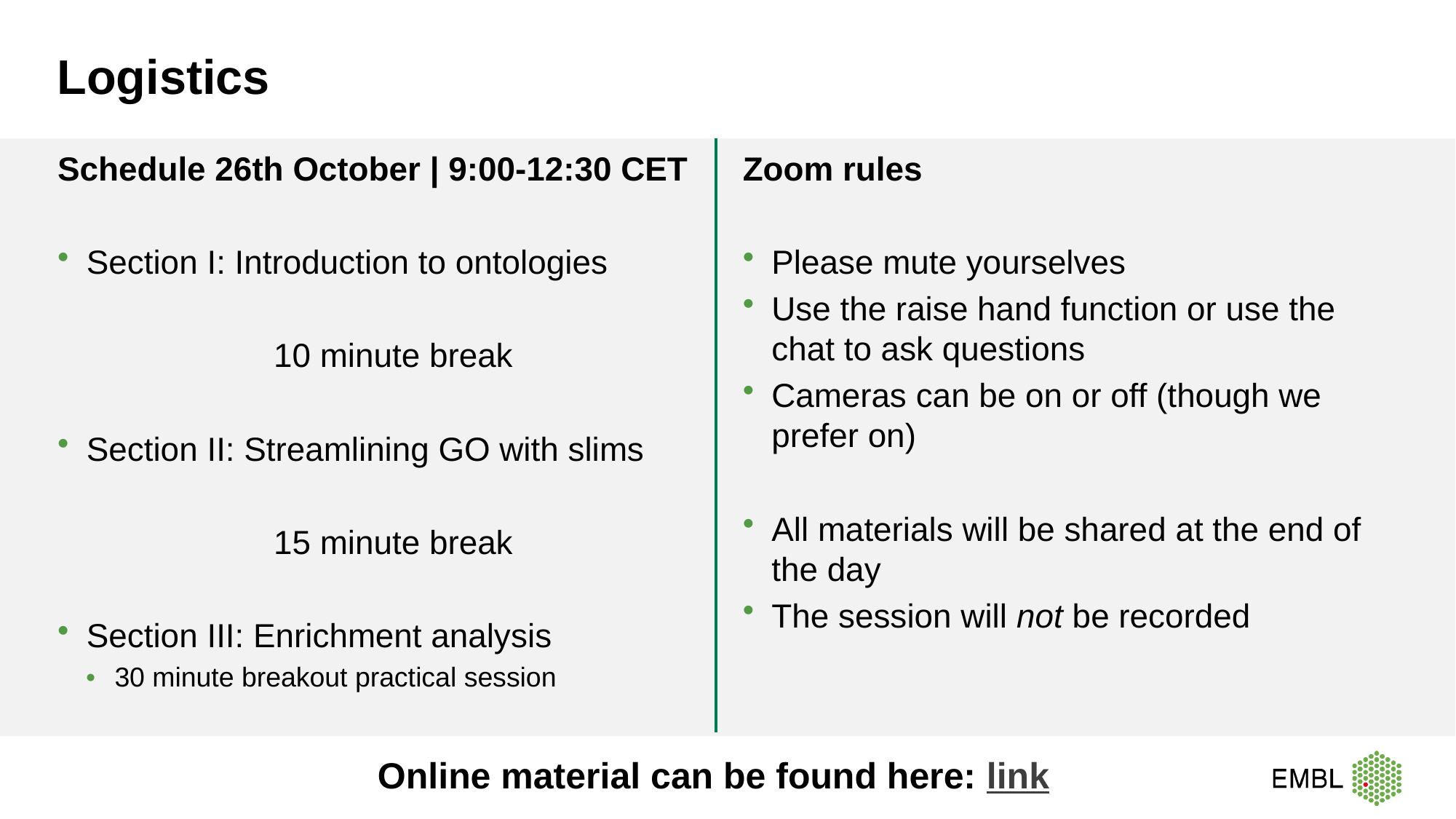

# Logistics
Zoom rules

Please mute yourselves
Use the raise hand function or use the chat to ask questions
Cameras can be on or off (though we prefer on)

All materials will be shared at the end of the day
The session will not be recorded
Schedule 26th October | 9:00-12:30 CET

Section I: Introduction to ontologies

10 minute break

Section II: Streamlining GO with slims

15 minute break

Section III: Enrichment analysis
30 minute breakout practical session

Online material can be found here: link